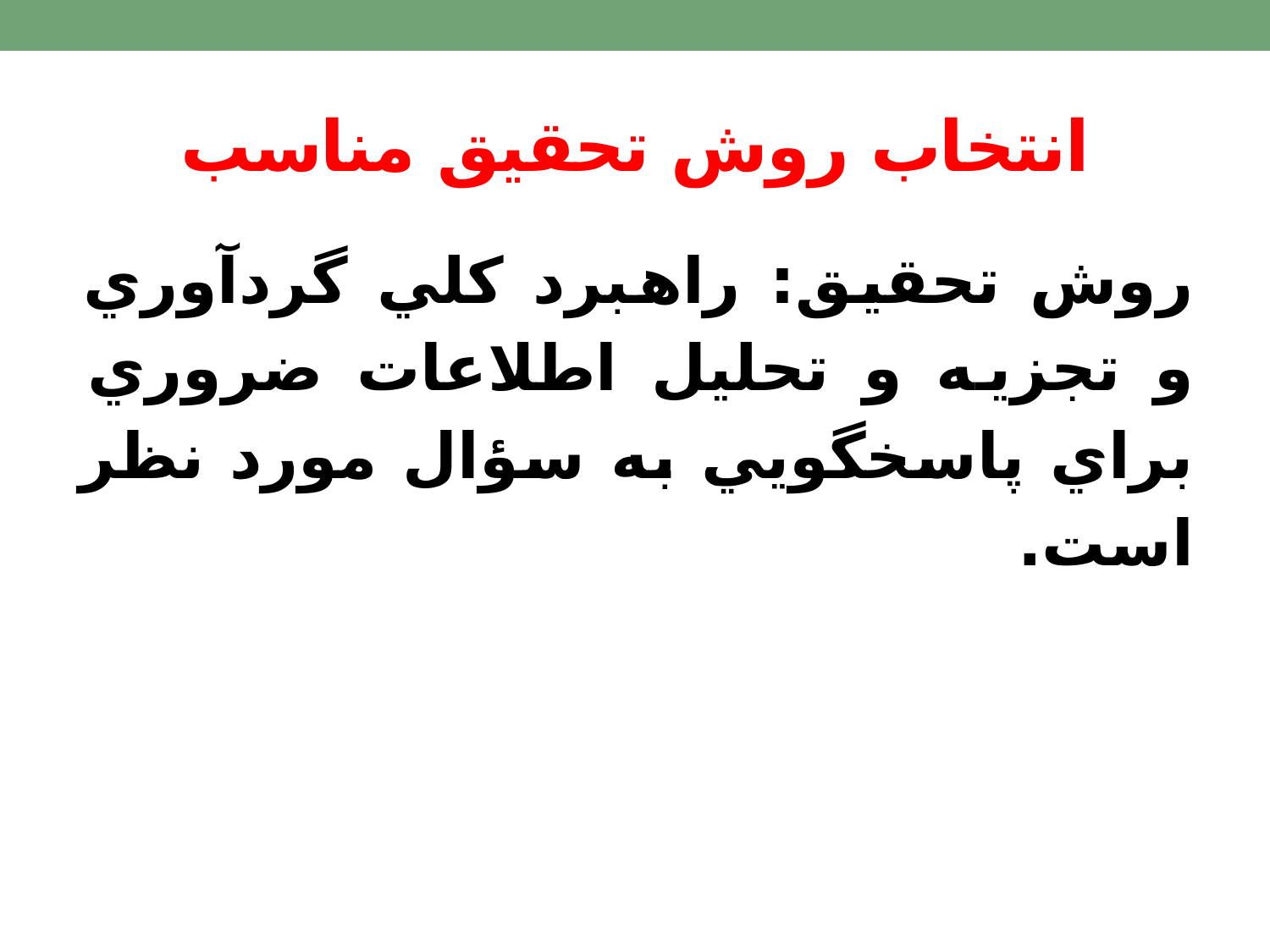

# انتخاب روش تحقيق مناسب
روش تحقيق: راهبرد كلي گردآوري و تجزيه و تحليل اطلاعات ضروري براي پاسخگويي به سؤال مورد نظر است.